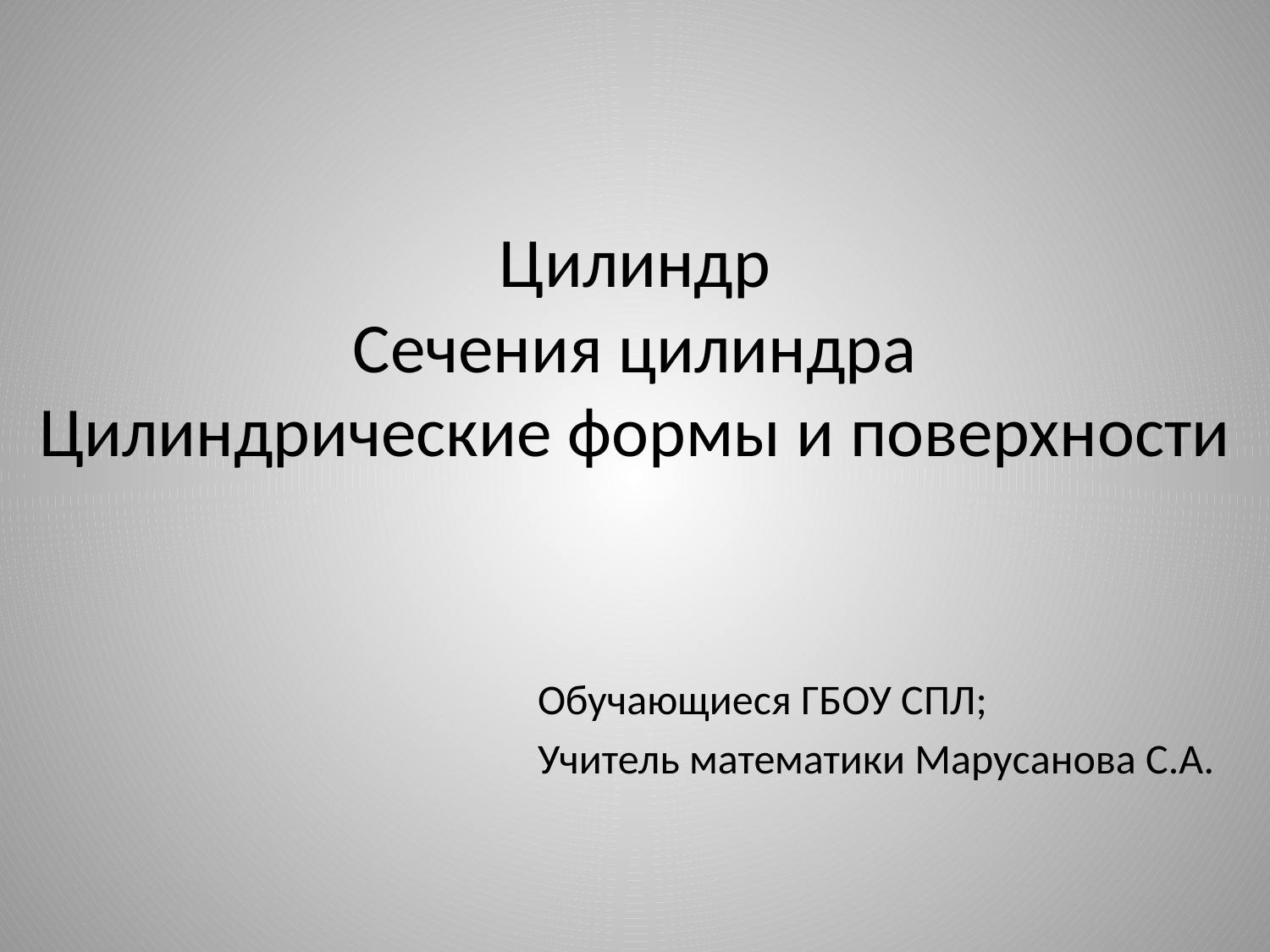

# Цилиндр Сечения цилиндра Цилиндрические формы и поверхности
Обучающиеся ГБОУ СПЛ;
Учитель математики Марусанова С.А.